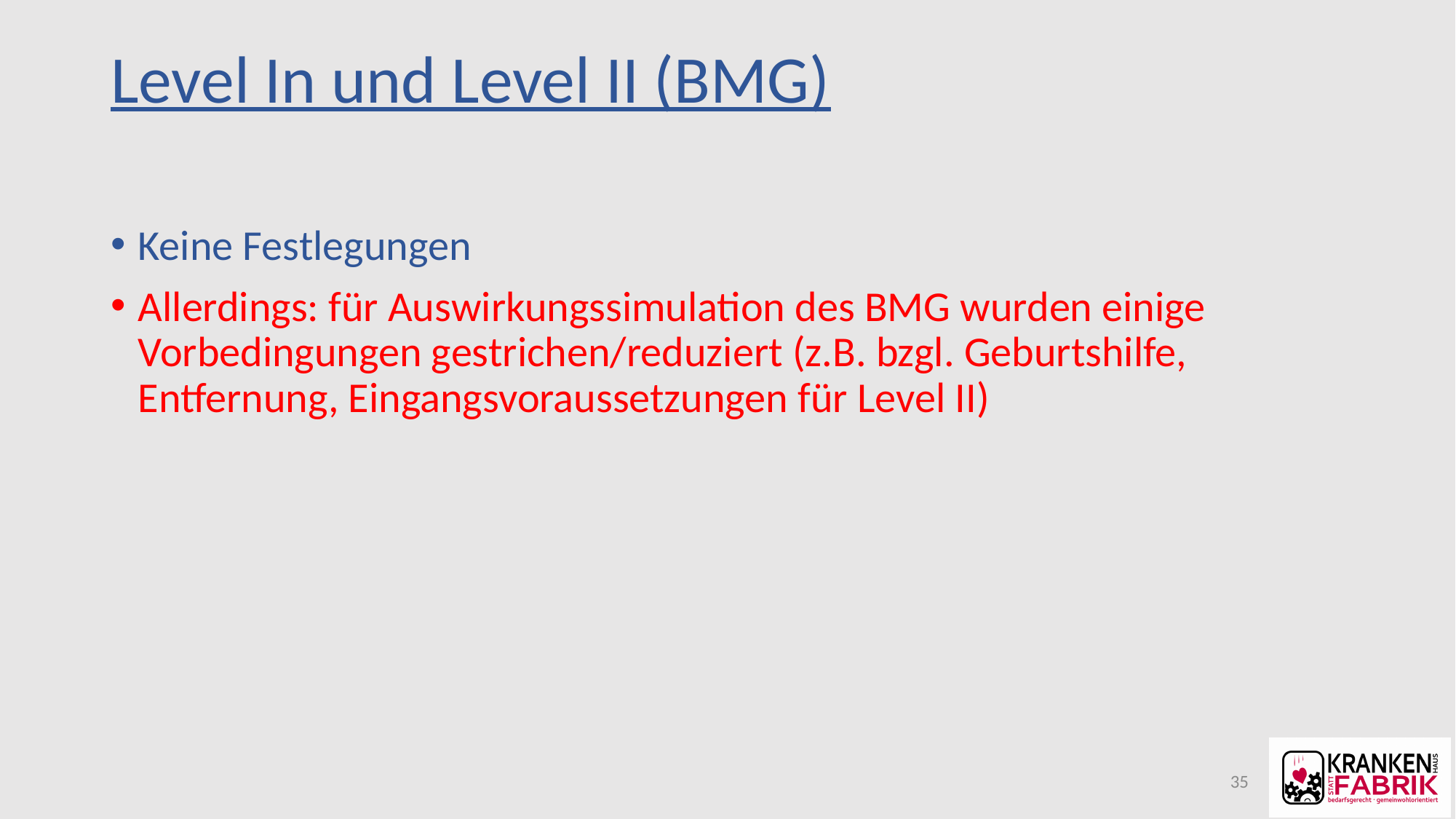

# Level In und Level II (BMG)
Keine Festlegungen
Allerdings: für Auswirkungssimulation des BMG wurden einige Vorbedingungen gestrichen/reduziert (z.B. bzgl. Geburtshilfe, Entfernung, Eingangsvoraussetzungen für Level II)
35